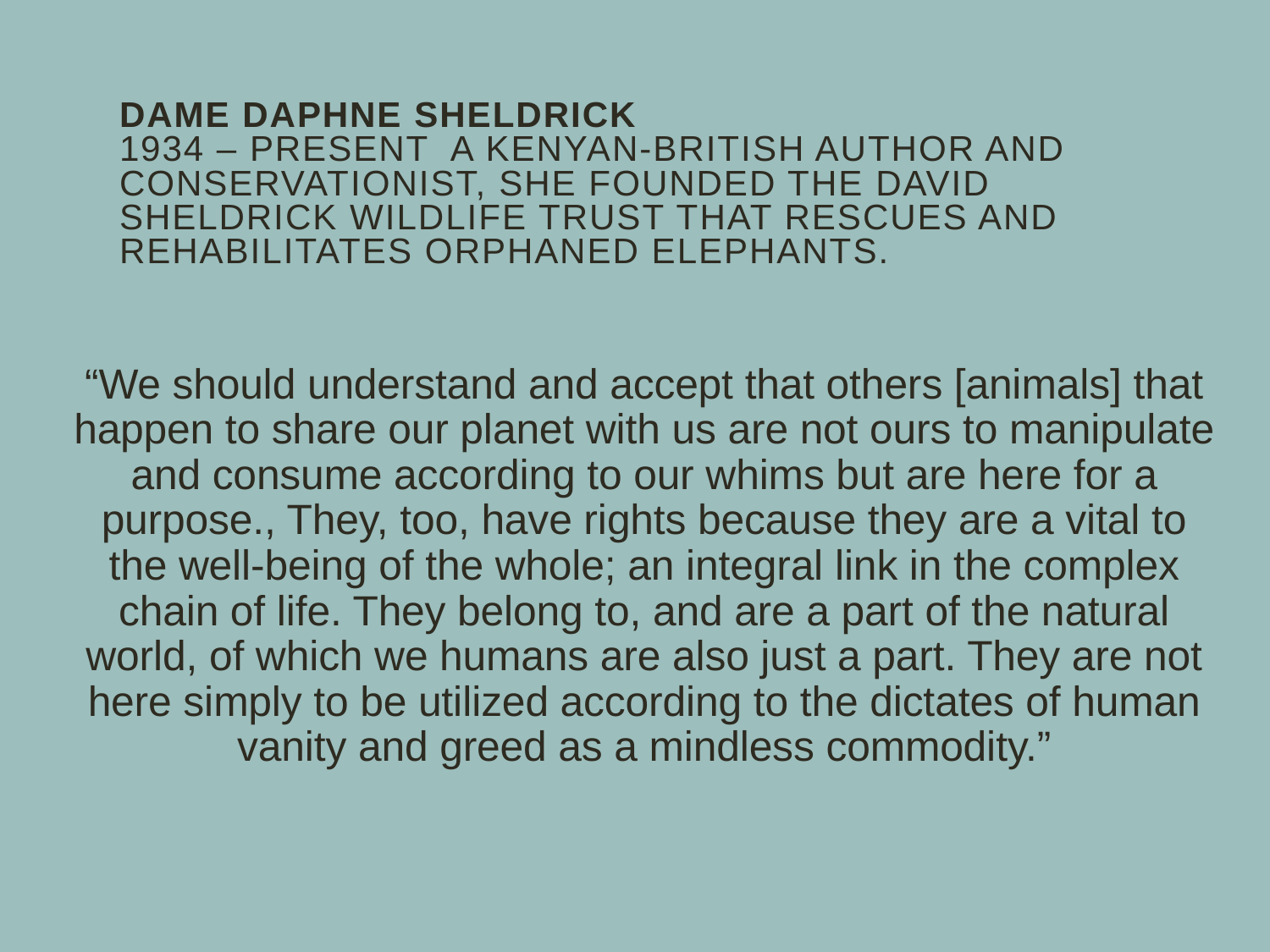

# Dame Daphne Sheldrick 1934 – Present  A Kenyan-British Author and Conservationist, She founded the David Sheldrick Wildlife Trust that rescues and rehabilitates orphaned elephants.
“We should understand and accept that others [animals] that happen to share our planet with us are not ours to manipulate and consume according to our whims but are here for a purpose., They, too, have rights because they are a vital to the well-being of the whole; an integral link in the complex chain of life. They belong to, and are a part of the natural world, of which we humans are also just a part. They are not here simply to be utilized according to the dictates of human vanity and greed as a mindless commodity.”